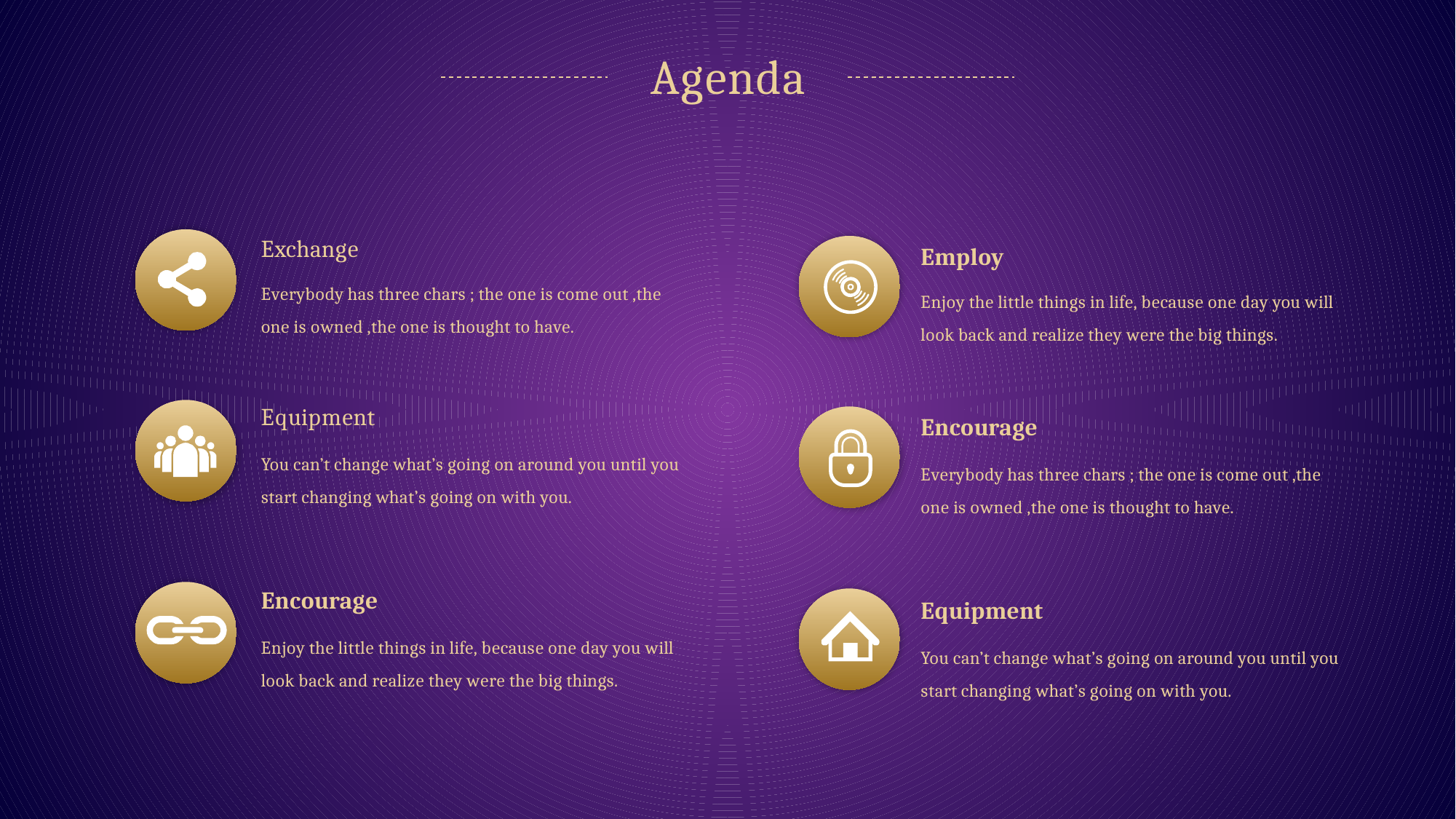

Agenda
Exchange

Employ
Everybody has three chars ; the one is come out ,the one is owned ,the one is thought to have.
Enjoy the little things in life, because one day you will look back and realize they were the big things.
Equipment

Encourage
You can’t change what’s going on around you until you start changing what’s going on with you.
Everybody has three chars ; the one is come out ,the one is owned ,the one is thought to have.
Encourage

Equipment
Enjoy the little things in life, because one day you will look back and realize they were the big things.
You can’t change what’s going on around you until you start changing what’s going on with you.